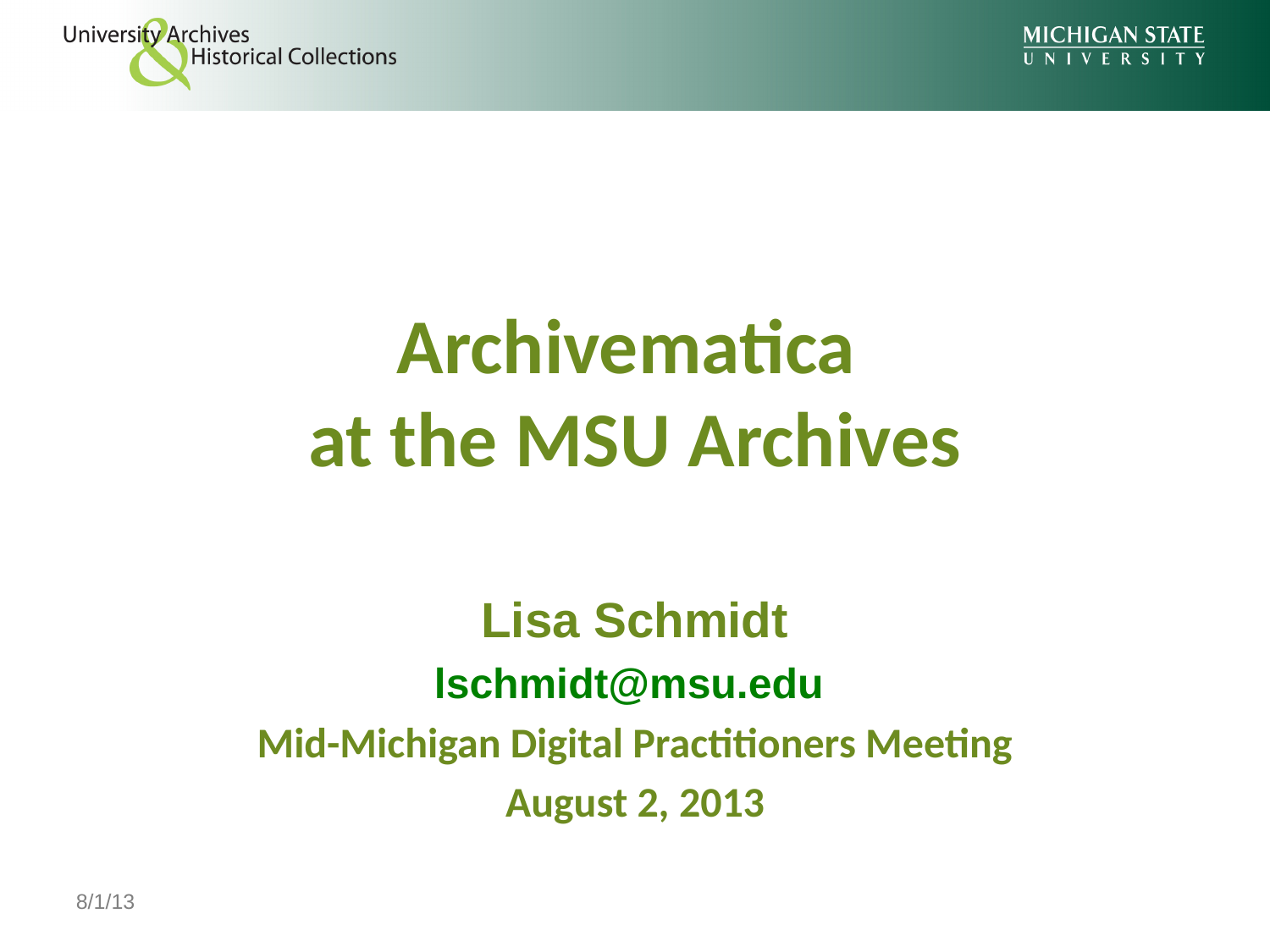

# Archivematica at the MSU Archives
Lisa Schmidt
lschmidt@msu.edu
Mid-Michigan Digital Practitioners Meeting
August 2, 2013